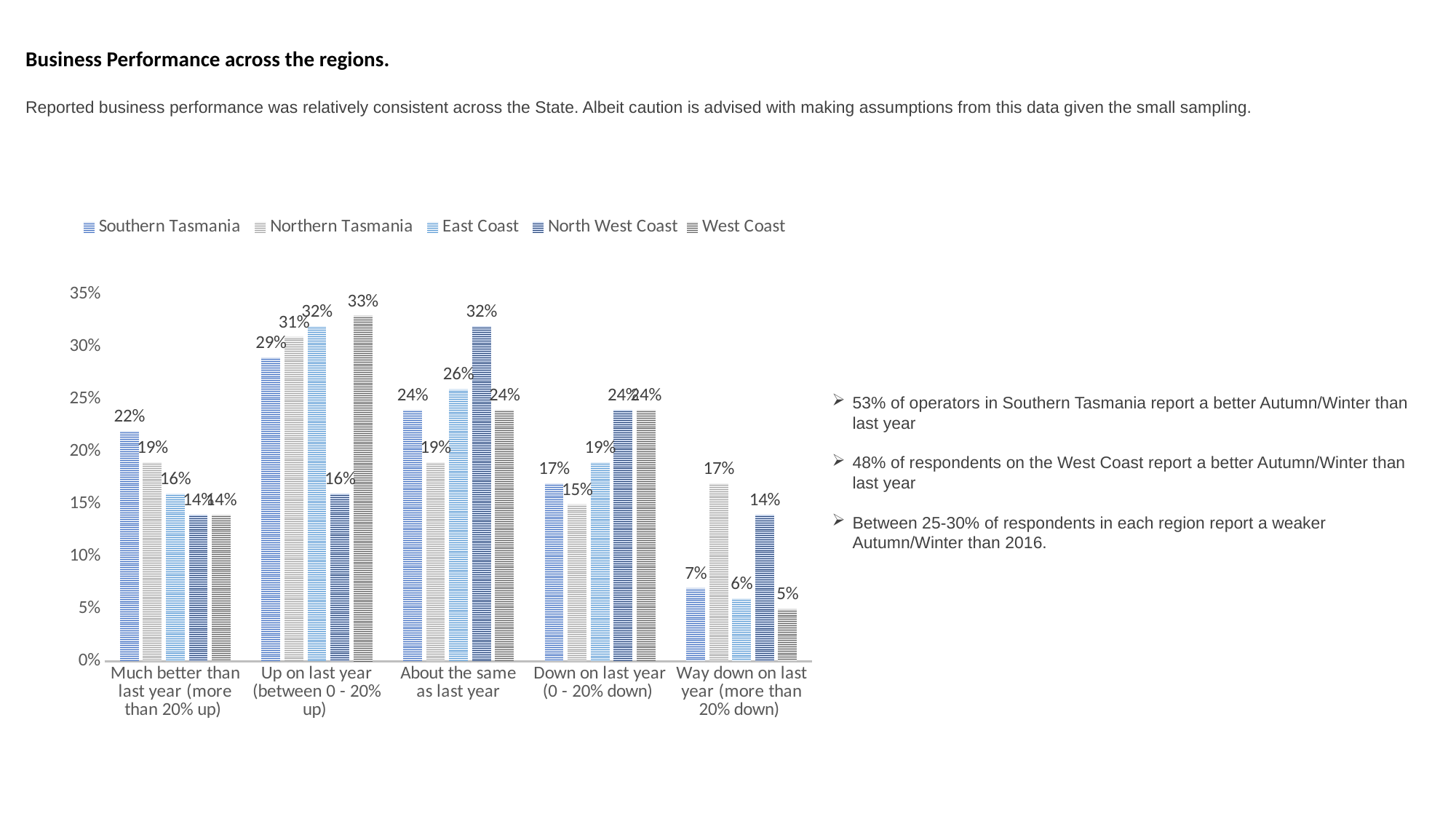

Business Performance across the regions.

Reported business performance was relatively consistent across the State. Albeit caution is advised with making assumptions from this data given the small sampling.

### Chart

| Category | Southern Tasmania  | Northern Tasmania  | East Coast  | North West Coast | West Coast  |
|---|---|---|---|---|---|
| Much better than last year (more than 20% up)  | 0.22 | 0.19 | 0.16 | 0.14 | 0.14 |
| Up on last year (between 0 - 20% up)  | 0.29 | 0.31 | 0.32 | 0.16 | 0.33 |
| About the same as last year | 0.24 | 0.19 | 0.26 | 0.32 | 0.24 |
| Down on last year (0 - 20% down)  | 0.17 | 0.15 | 0.19 | 0.24 | 0.24 |
| Way down on last year (more than 20% down)  | 0.07 | 0.17 | 0.06 | 0.14 | 0.05 |
53% of operators in Southern Tasmania report a better Autumn/Winter than last year

48% of respondents on the West Coast report a better Autumn/Winter than last year

Between 25-30% of respondents in each region report a weaker Autumn/Winter than 2016.